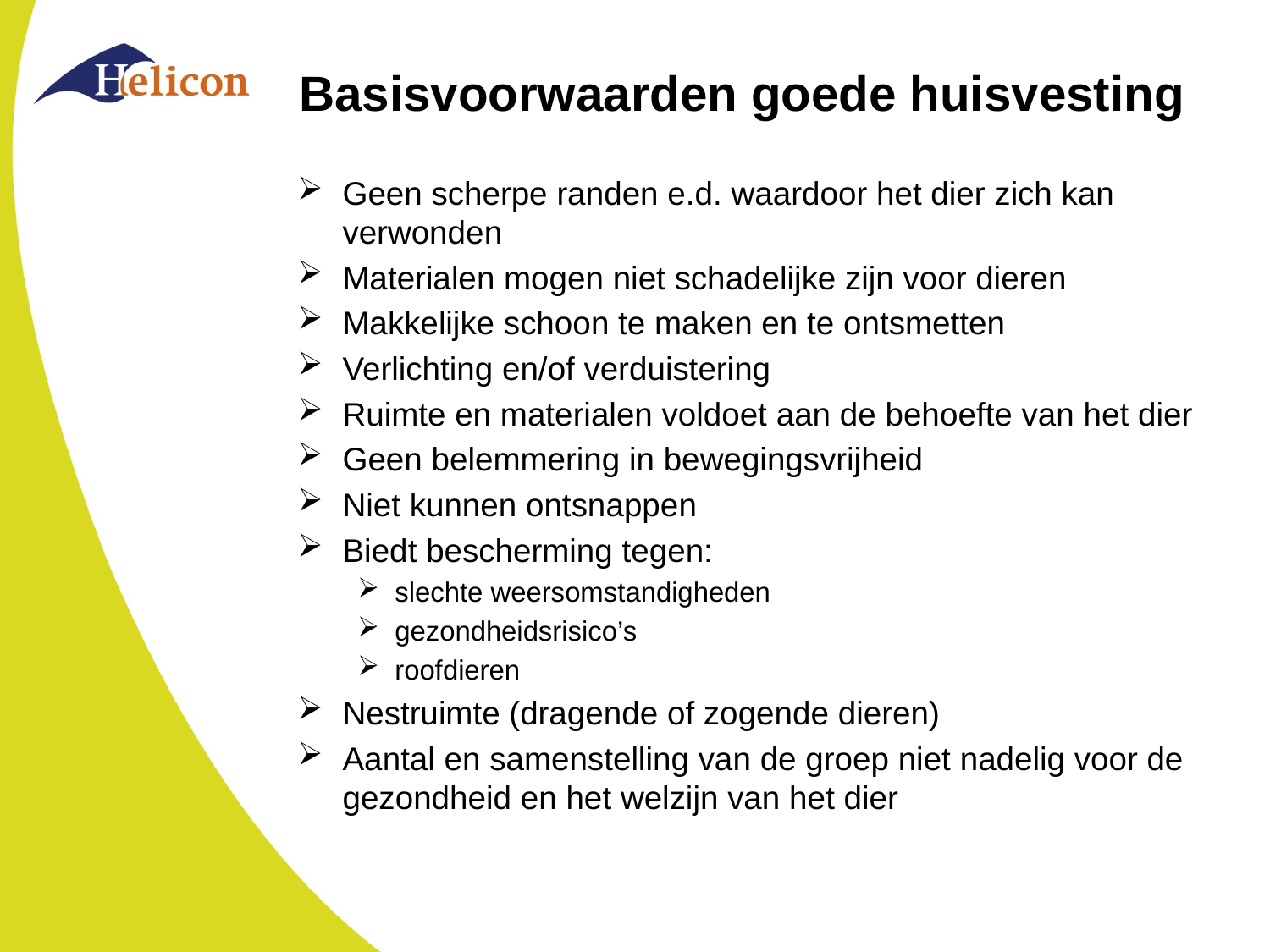

# Basisvoorwaarden goede huisvesting
Geen scherpe randen e.d. waardoor het dier zich kan verwonden
Materialen mogen niet schadelijke zijn voor dieren
Makkelijke schoon te maken en te ontsmetten
Verlichting en/of verduistering
Ruimte en materialen voldoet aan de behoefte van het dier
Geen belemmering in bewegingsvrijheid
Niet kunnen ontsnappen
Biedt bescherming tegen:
slechte weersomstandigheden
gezondheidsrisico’s
roofdieren
Nestruimte (dragende of zogende dieren)
Aantal en samenstelling van de groep niet nadelig voor de gezondheid en het welzijn van het dier